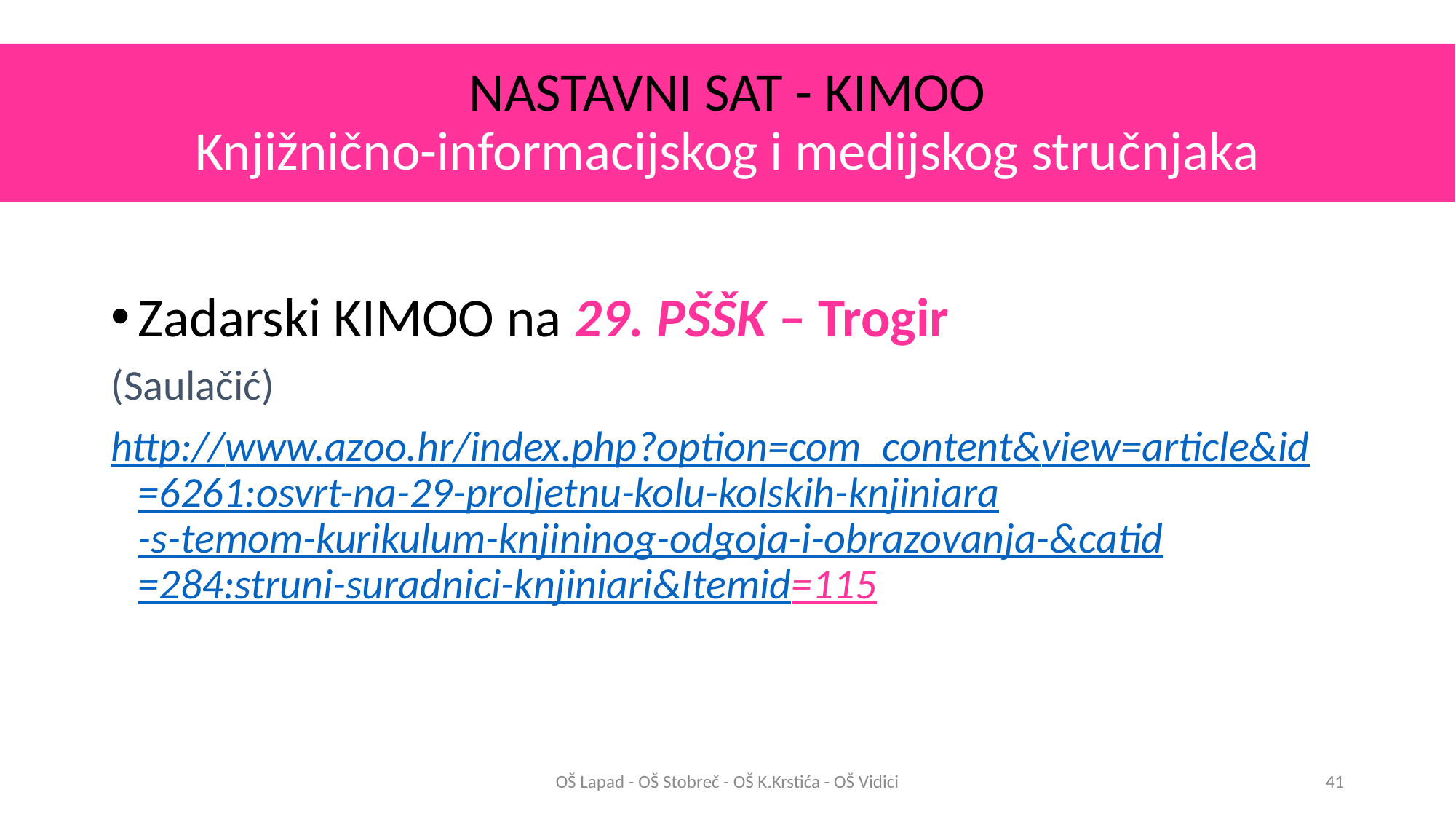

# NASTAVNI SAT - KIMOO Knjižnično-informacijskog i medijskog stručnjaka

Zadarski KIMOO na 29. PŠŠK – Trogir
(Saulačić)
http://www.azoo.hr/index.php?option=com_content&view=article&id=6261:osvrt-na-29-proljetnu-kolu-kolskih-knjiniara-s-temom-kurikulum-knjininog-odgoja-i-obrazovanja-&catid=284:struni-suradnici-knjiniari&Itemid=115
OŠ Lapad - OŠ Stobreč - OŠ K.Krstića - OŠ Vidici
41